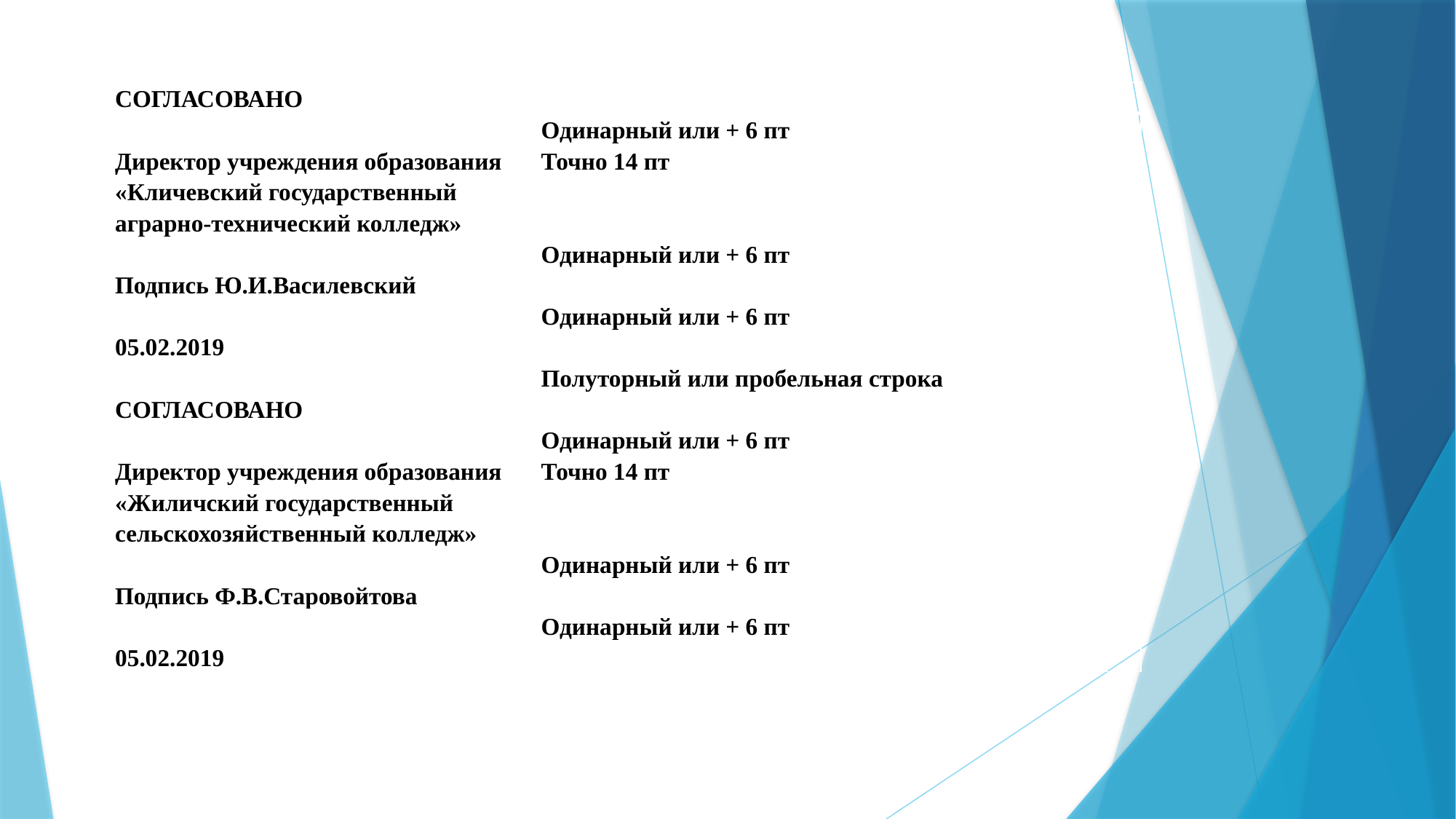

| СОГЛАСОВАНО |  |
| --- | --- |
|  | Одинарный или + 6 пт |
| Директор учреждения образования «Кличевский государственный аграрно-технический колледж» | Точно 14 пт |
|  | Одинарный или + 6 пт |
| Подпись Ю.И.Василевский |  |
|  | Одинарный или + 6 пт |
| 05.02.2019 |  |
|  | Полуторный или пробельная строка |
| СОГЛАСОВАНО |  |
|  | Одинарный или + 6 пт |
| Директор учреждения образования «Жиличский государственный сельскохозяйственный колледж» | Точно 14 пт |
|  | Одинарный или + 6 пт |
| Подпись Ф.В.Старовойтова |  |
|  | Одинарный или + 6 пт |
| 05.02.2019 |  |